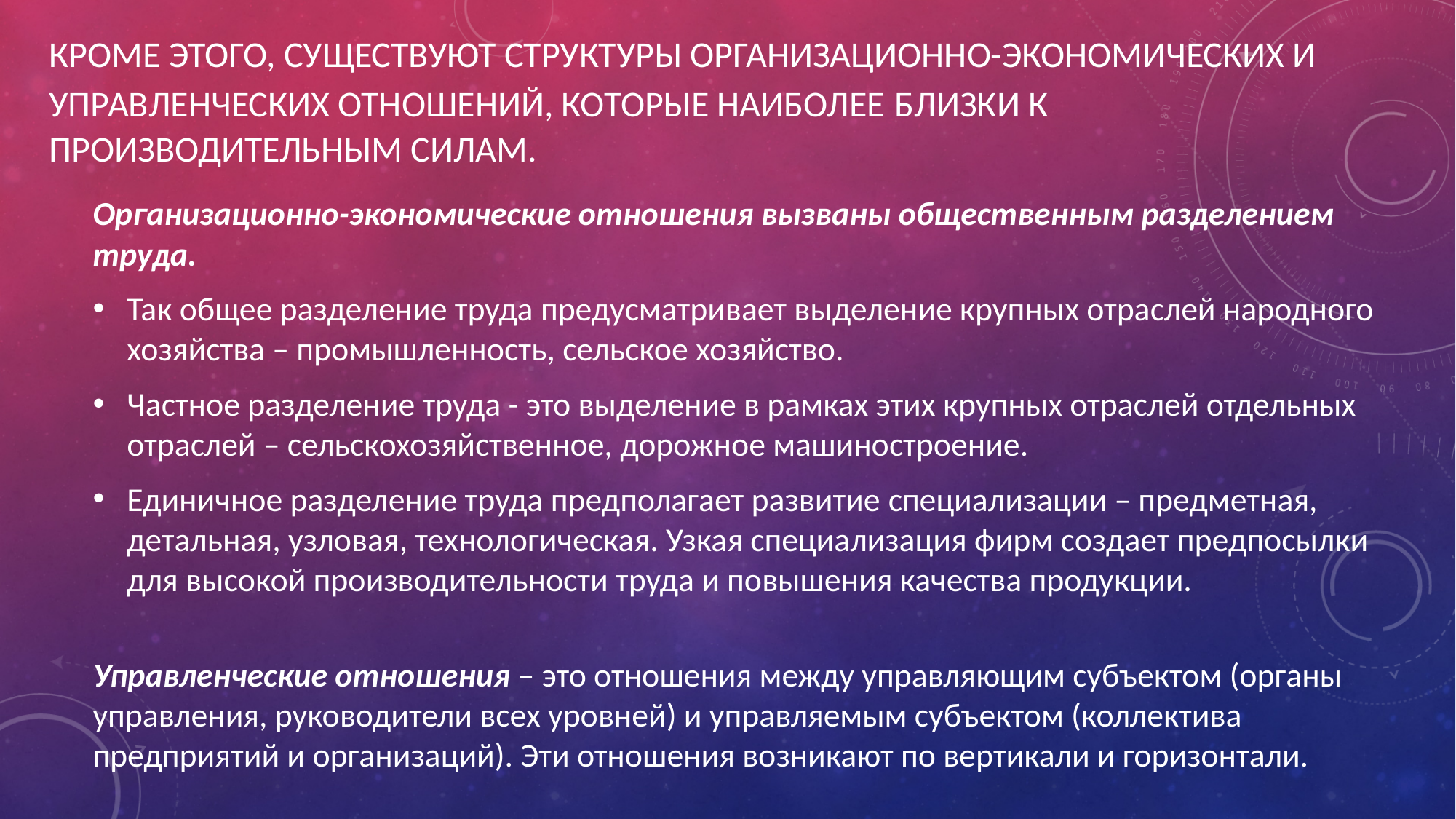

# Кроме этого, существуют структуры организационно-экономических и управленческих отношений, которые наиболее близки к производительным силам.
Организационно-экономические отношения вызваны общественным разделением труда.
Так общее разделение труда предусматривает выделение крупных отраслей народного хозяйства – промышленность, сельское хозяйство.
Частное разделение труда - это выделение в рамках этих крупных отраслей отдельных отраслей – сельскохозяйственное, дорожное машиностроение.
Единичное разделение труда предполагает развитие специализации – предметная, детальная, узловая, технологическая. Узкая специализация фирм создает предпосылки для высокой производительности труда и повышения качества продукции.
Управленческие отношения – это отношения между управляющим субъектом (органы управления, руководители всех уровней) и управляемым субъектом (коллектива предприятий и организаций). Эти отношения возникают по вертикали и горизонтали.